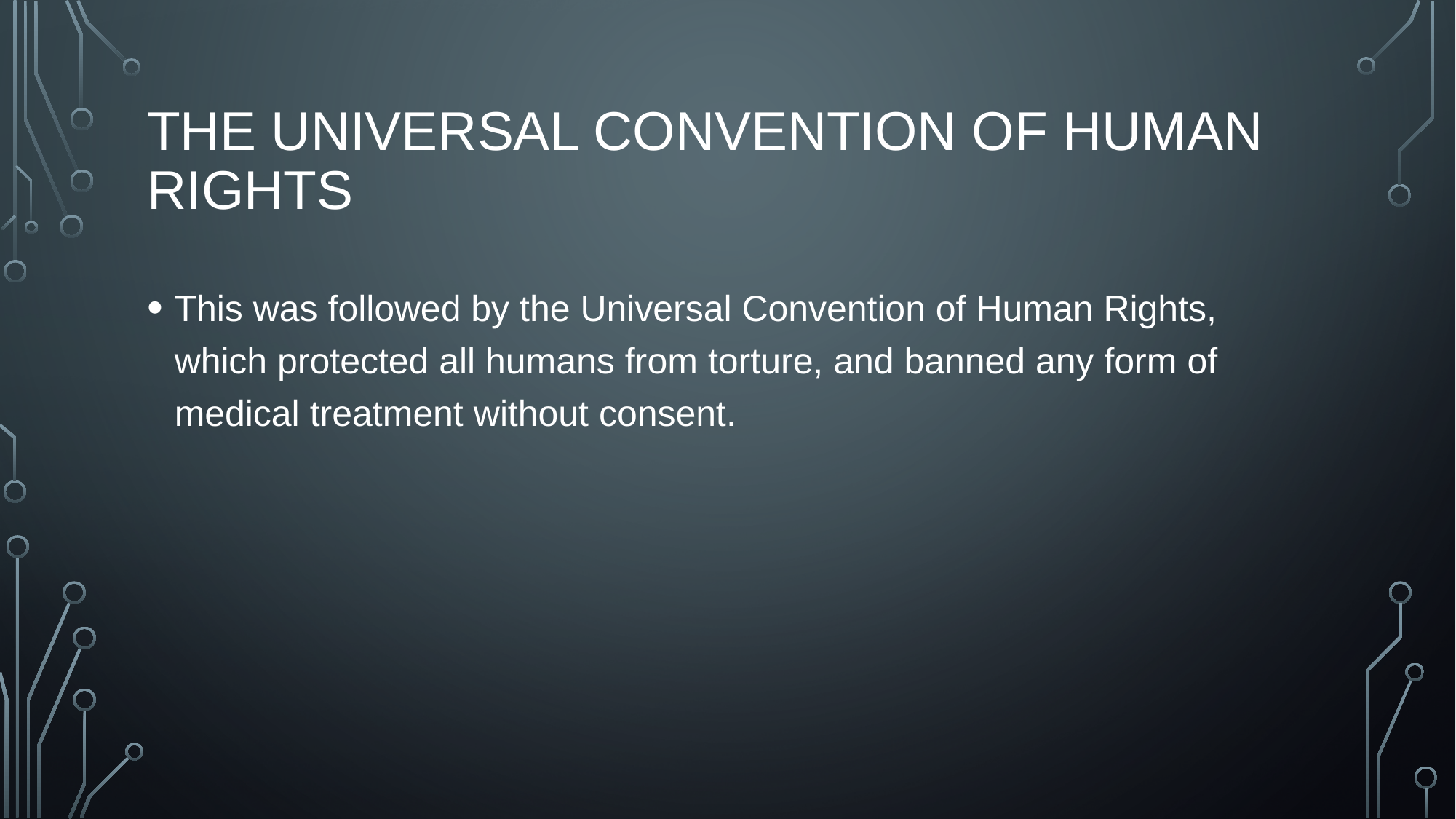

# The universal convention of human rights
This was followed by the Universal Convention of Human Rights, which protected all humans from torture, and banned any form of medical treatment without consent.